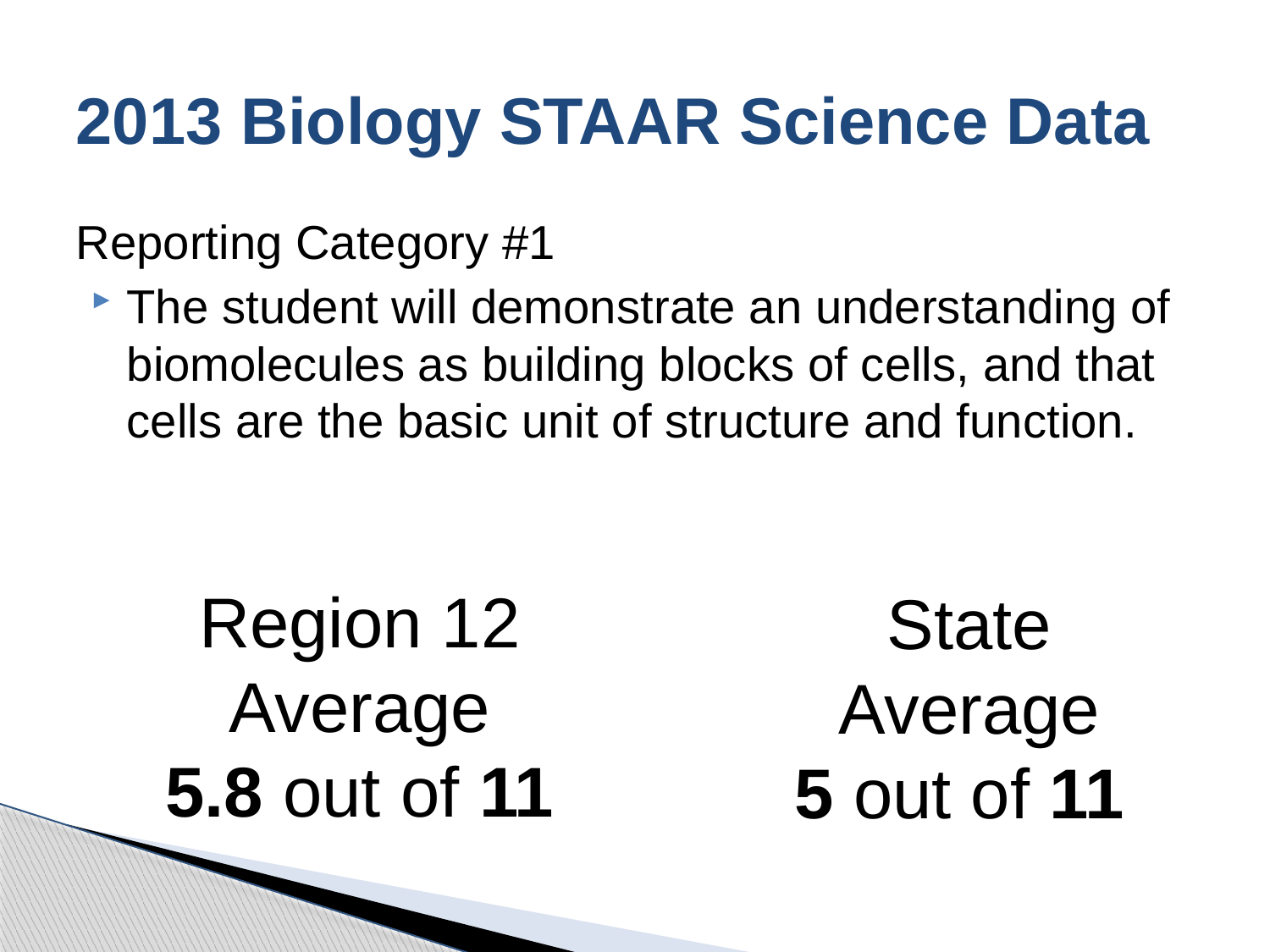

# 2013 Biology STAAR Science Data
Reporting Category #1
The student will demonstrate an understanding of biomolecules as building blocks of cells, and that cells are the basic unit of structure and function.
Region 12 Average
5.8 out of 11
State Average
5 out of 11